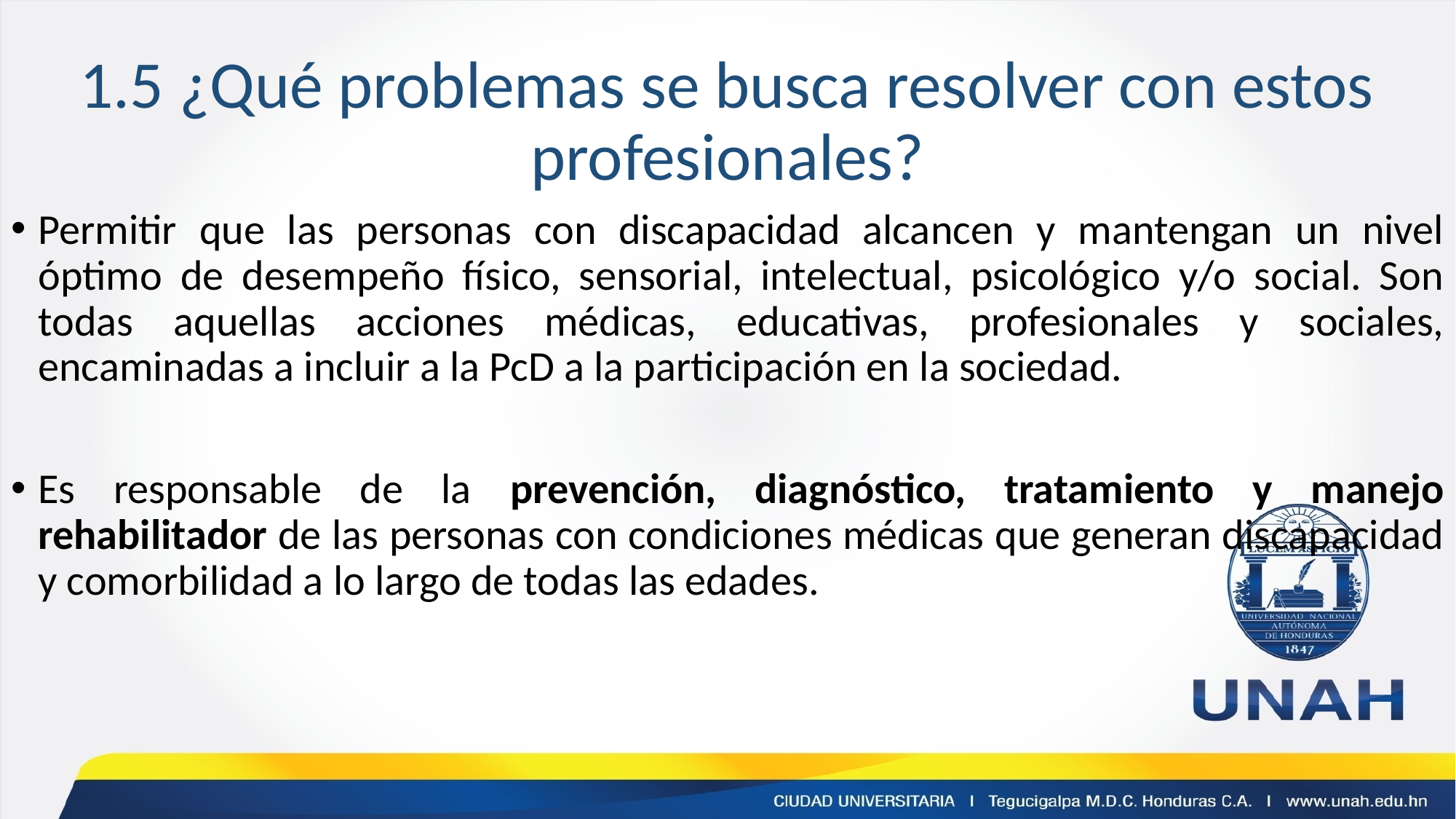

# 1.5 ¿Qué problemas se busca resolver con estos profesionales?
Permitir que las personas con discapacidad alcancen y mantengan un nivel óptimo de desempeño físico, sensorial, intelectual, psicológico y/o social. Son todas aquellas acciones médicas, educativas, profesionales y sociales, encaminadas a incluir a la PcD a la participación en la sociedad.

Es responsable de la prevención, diagnóstico, tratamiento y manejo rehabilitador de las personas con condiciones médicas que generan discapacidad y comorbilidad a lo largo de todas las edades.